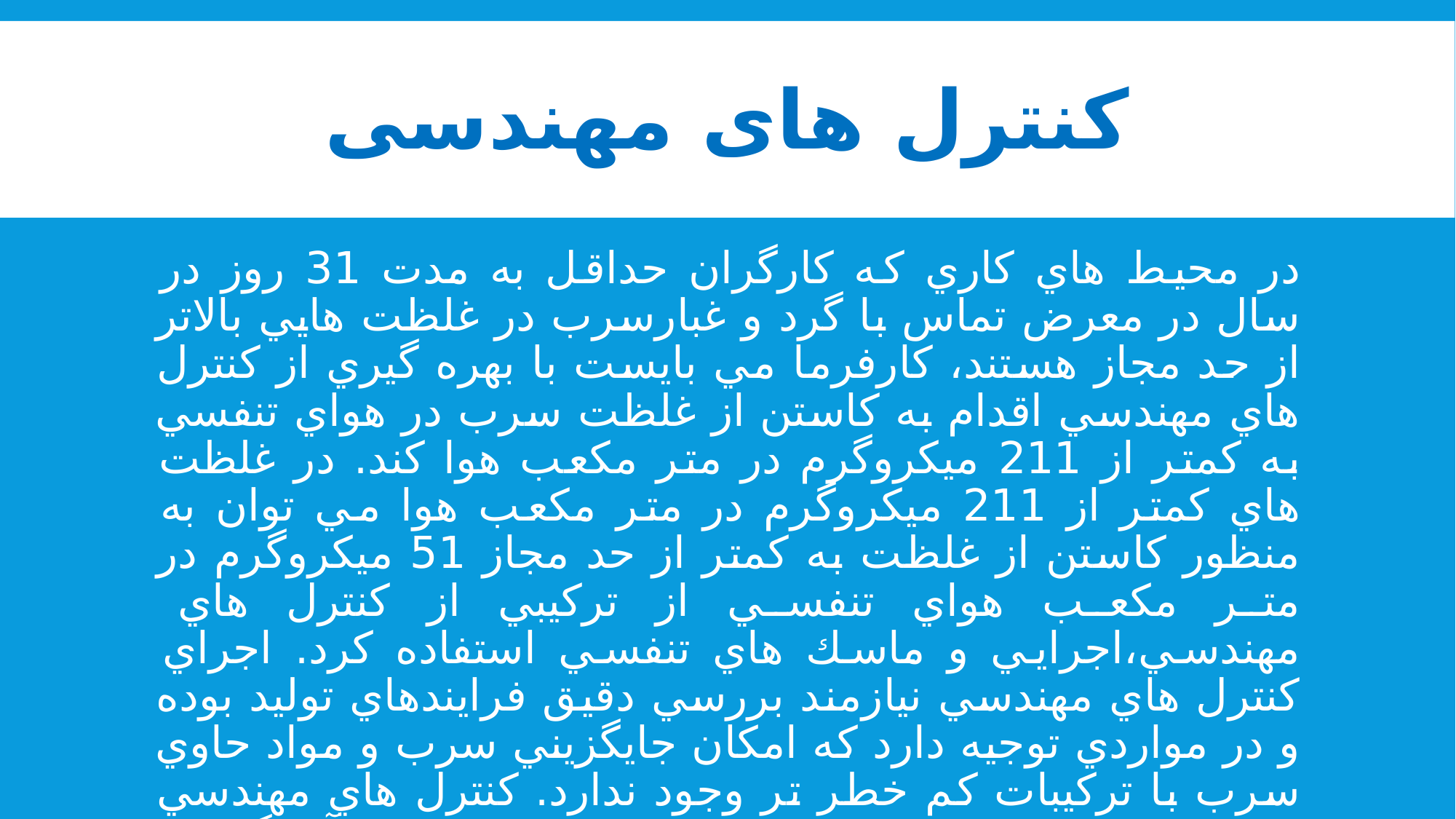

# کنترل های مهندسی
در محيط هاي كاري كه كارگران حداقل به مدت 31 روز در سال در معرض تماس با گرد و غبارسرب در غلظت هايي بالاتر از حد مجاز هستند، كارفرما مي بايست با بهره گيري از كنترل هاي مهندسي اقدام به كاستن از غلظت سرب در هواي تنفسي به كمتر از 211 ميکروگرم در متر مکعب هوا كند. در غلظت هاي كمتر از 211 ميکروگرم در متر مکعب هوا مي توان به منظور كاستن از غلظت به كمتر از حد مجاز 51 ميکروگرم در متر مکعب هواي تنفسي از تركيبي از كنترل هاي مهندسي،اجرايي و ماسك هاي تنفسي استفاده كرد. اجراي كنترل هاي مهندسي نيازمند بررسي دقيق فرايندهاي توليد بوده و در مواردي توجيه دارد كه امکان جايگزيني سرب و مواد حاوي سرب با تركيبات كم خطر تر وجود ندارد. كنترل هاي مهندسي از نوع كنترل هاي فيزيکي هستند كه با كنترل انتشارآلودگي در نزديك ترين نقطه به منبع مانع از از انتشار گرد و غبار، فيوم و يا ميست به محيط كار و باعث كاستن از تراز آلودگي محيطي و تماس هاي كارگري مي شوند.